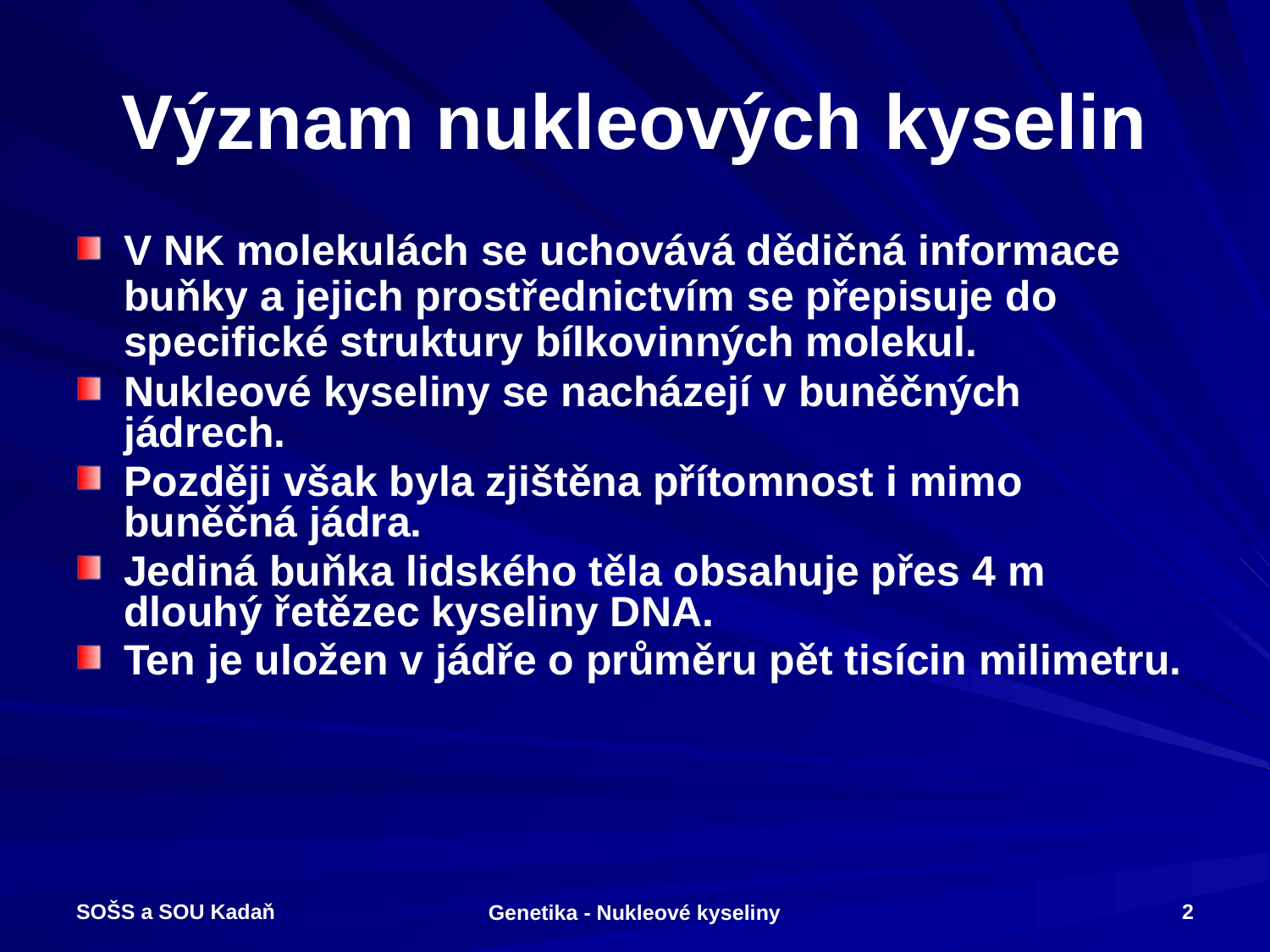

# Význam nukleových kyselin
V NK molekulách se uchovává dědičná informace buňky a jejich prostřednictvím se přepisuje do specifické struktury bílkovinných molekul.
Nukleové kyseliny se nacházejí v buněčných jádrech.
Později však byla zjištěna přítomnost i mimo buněčná jádra.
Jediná buňka lidského těla obsahuje přes 4 m dlouhý řetězec kyseliny DNA.
Ten je uložen v jádře o průměru pět tisícin milimetru.

SOŠS a SOU Kadaň
2
Genetika - Nukleové kyseliny